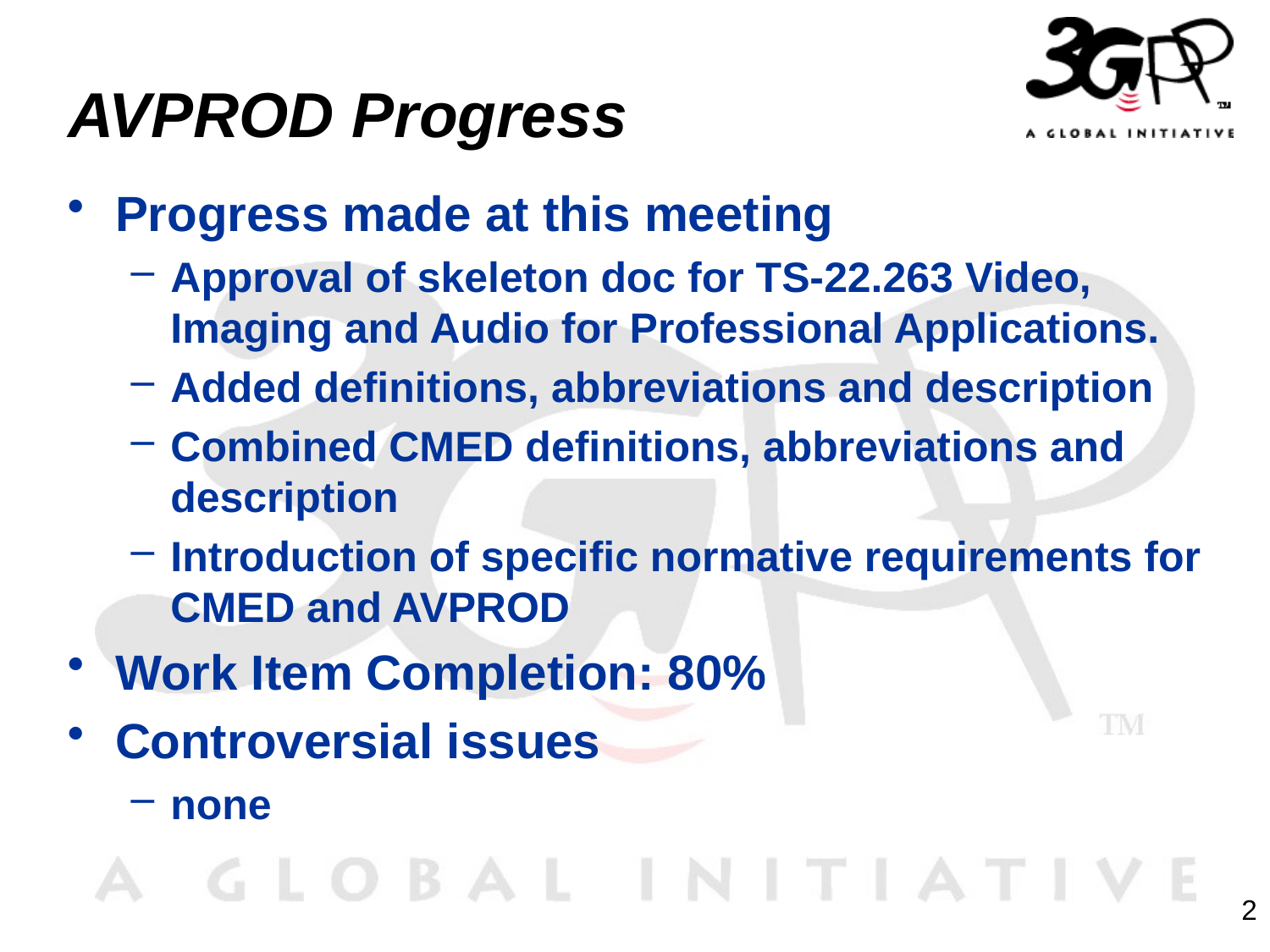

# AVPROD Progress
Progress made at this meeting
Approval of skeleton doc for TS-22.263 Video, Imaging and Audio for Professional Applications.
Added definitions, abbreviations and description
Combined CMED definitions, abbreviations and description
Introduction of specific normative requirements for CMED and AVPROD
Work Item Completion: 80%
Controversial issues
none
2